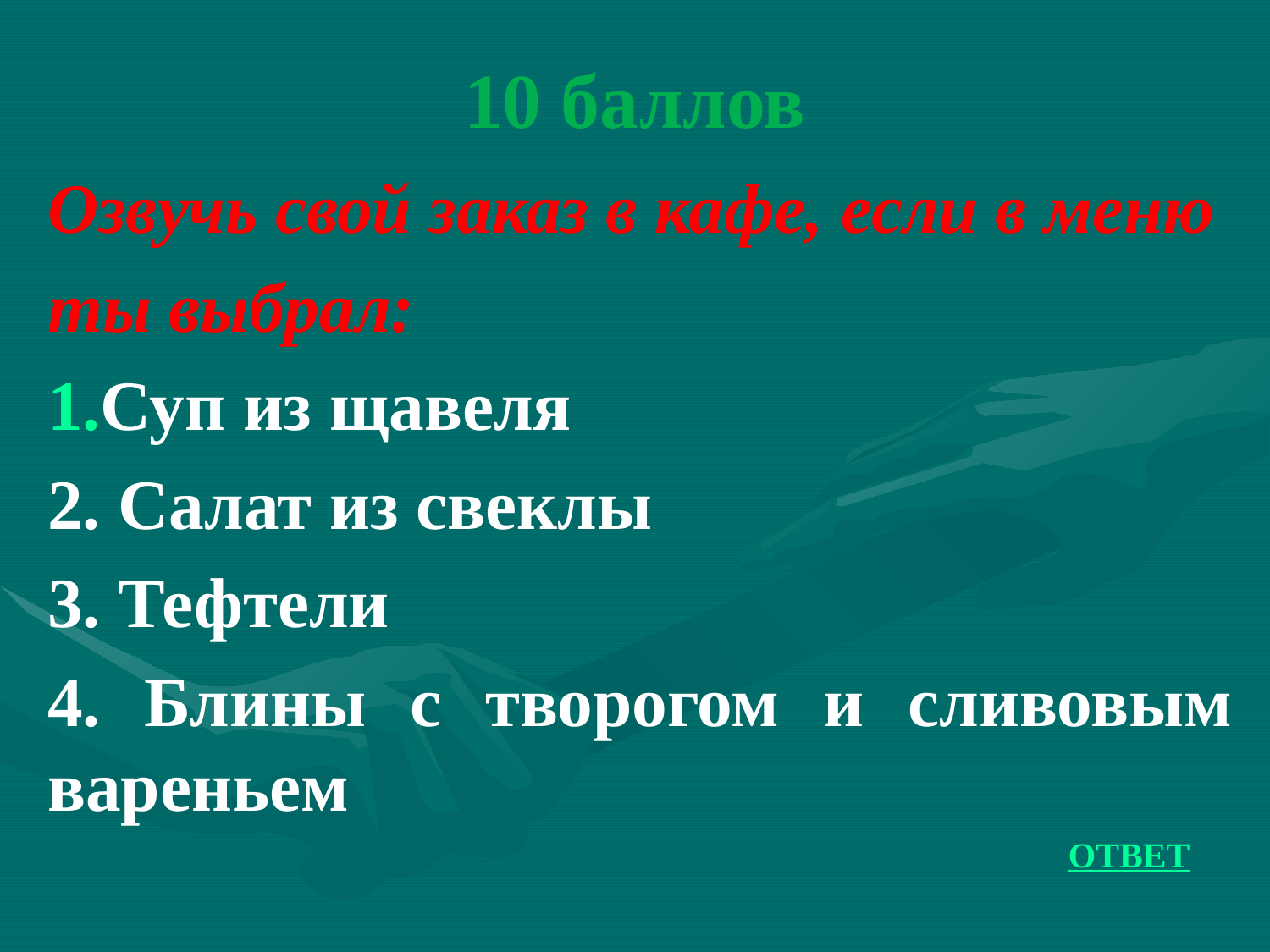

# 10 баллов
Озвучь свой заказ в кафе, если в меню
ты выбрал:
Суп из щавеля
2. Салат из свеклы
3. Тефтели
4. Блины с творогом и сливовым вареньем
ОТВЕТ